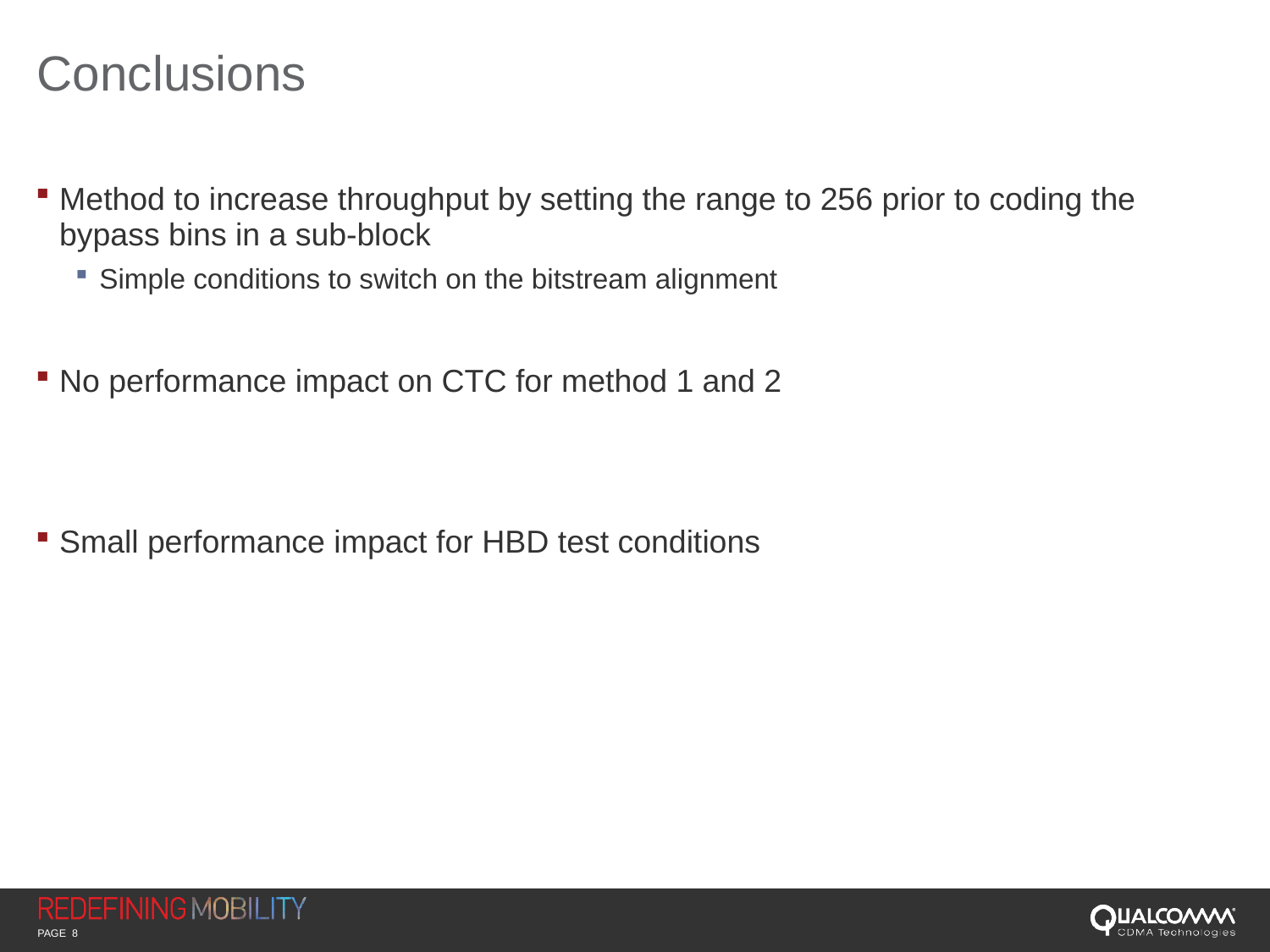

# Conclusions

Method to increase throughput by setting the range to 256 prior to coding the bypass bins in a sub-block
Simple conditions to switch on the bitstream alignment

No performance impact on CTC for method 1 and 2

Small performance impact for HBD test conditions